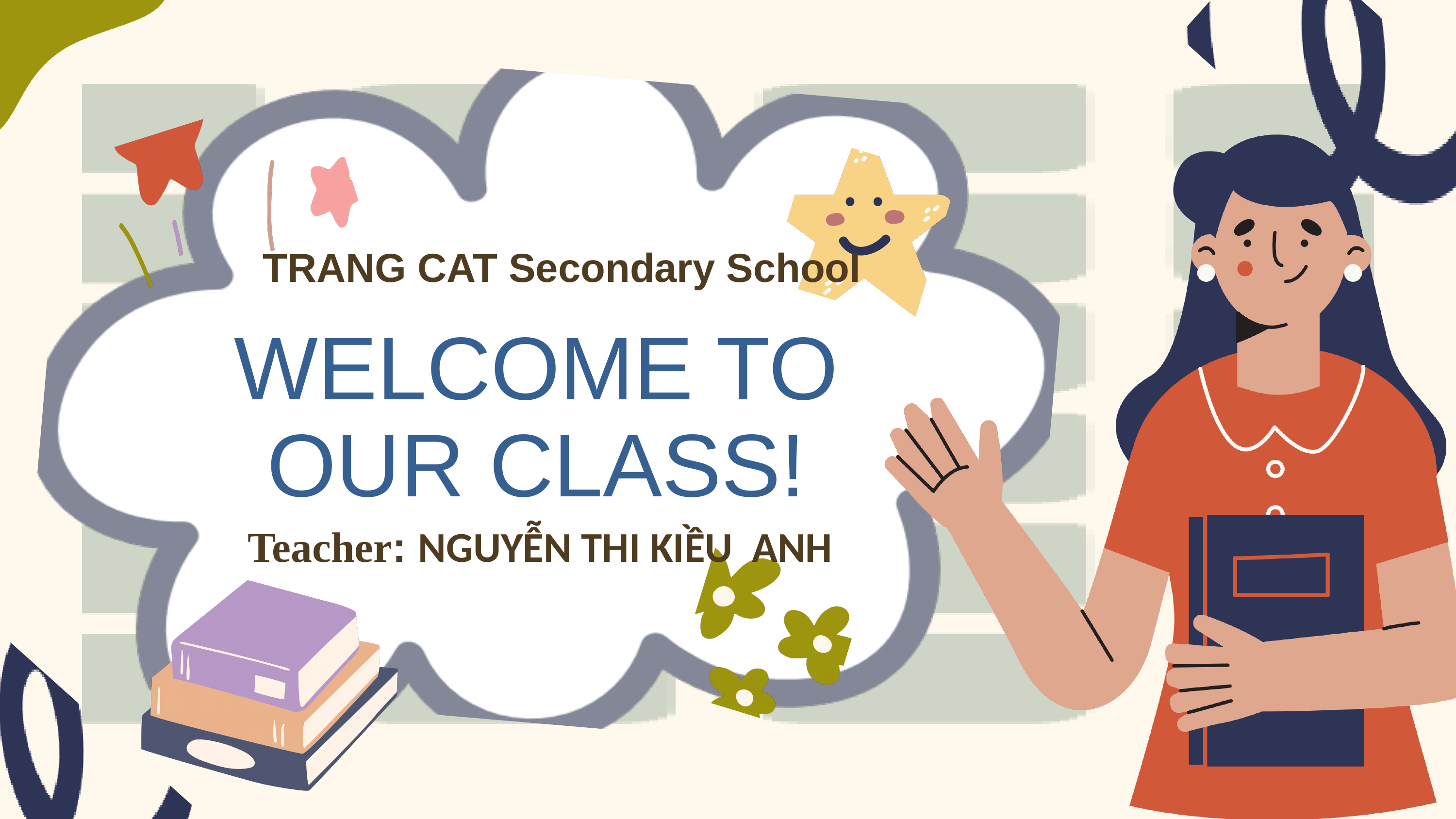

TRANG CAT Secondary School
WELCOME TO OUR CLASS!
Teacher: NGUYỄN THI KIỀU  ANH